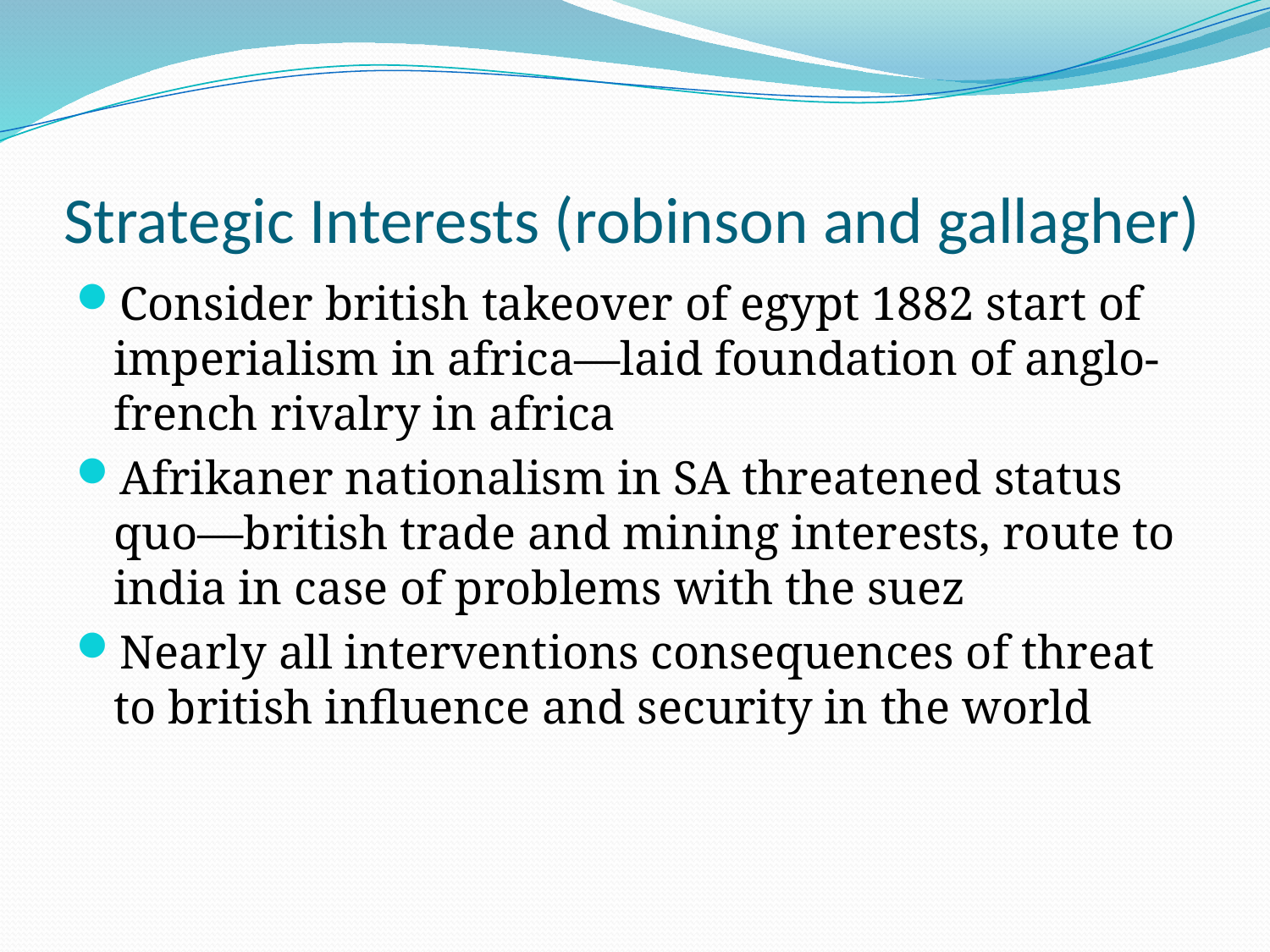

# Strategic Interests (robinson and gallagher)
Consider british takeover of egypt 1882 start of imperialism in africa—laid foundation of anglo-french rivalry in africa
Afrikaner nationalism in SA threatened status quo—british trade and mining interests, route to india in case of problems with the suez
Nearly all interventions consequences of threat to british influence and security in the world